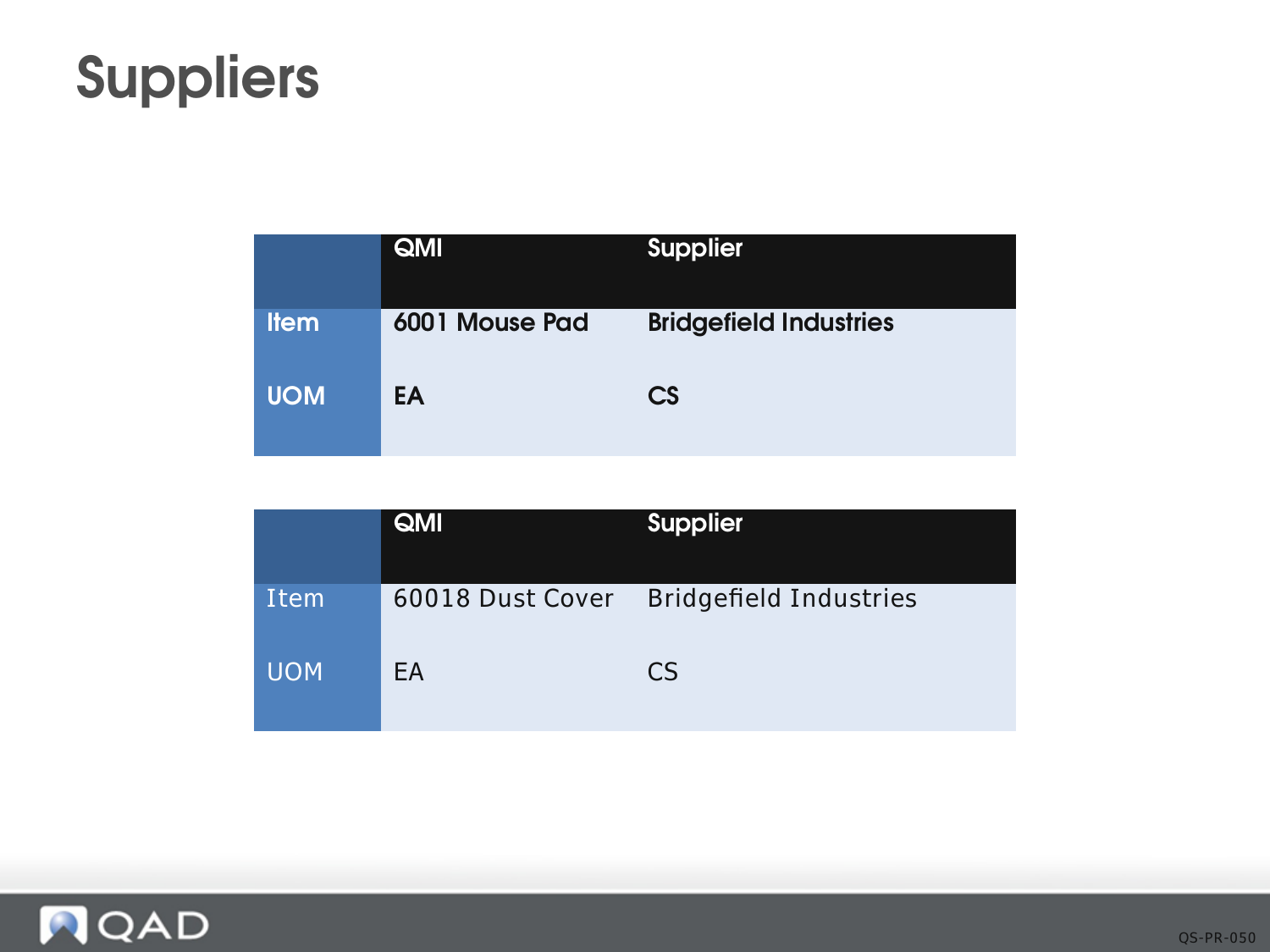

# Suppliers
|  | QMI | Supplier |
| --- | --- | --- |
| Item | 6001 Mouse Pad | Bridgefield Industries |
| UOM | EA | CS |
|  | QMI | Supplier |
| --- | --- | --- |
| Item | 60018 Dust Cover | Bridgefield Industries |
| UOM | EA | CS |
QS-PR-050